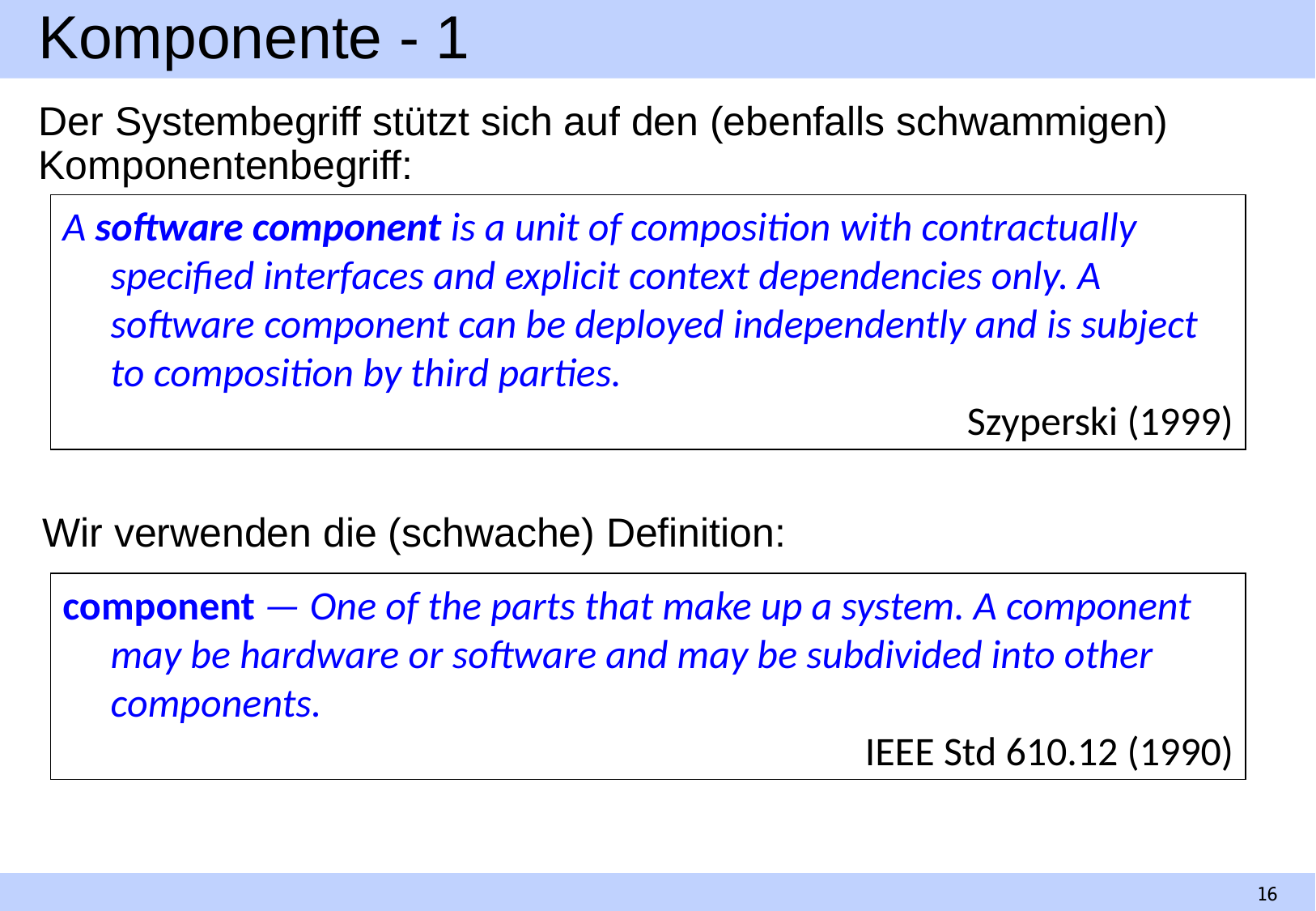

# Komponente - 1
Der Systembegriff stützt sich auf den (ebenfalls schwammigen) Komponentenbegriff:
A software component is a unit of composition with contractually specified interfaces and explicit context dependencies only. A software component can be deployed independently and is subject to composition by third parties.
Szyperski (1999)
Wir verwenden die (schwache) Definition:
component — One of the parts that make up a system. A component may be hardware or software and may be subdivided into other components.
IEEE Std 610.12 (1990)
16